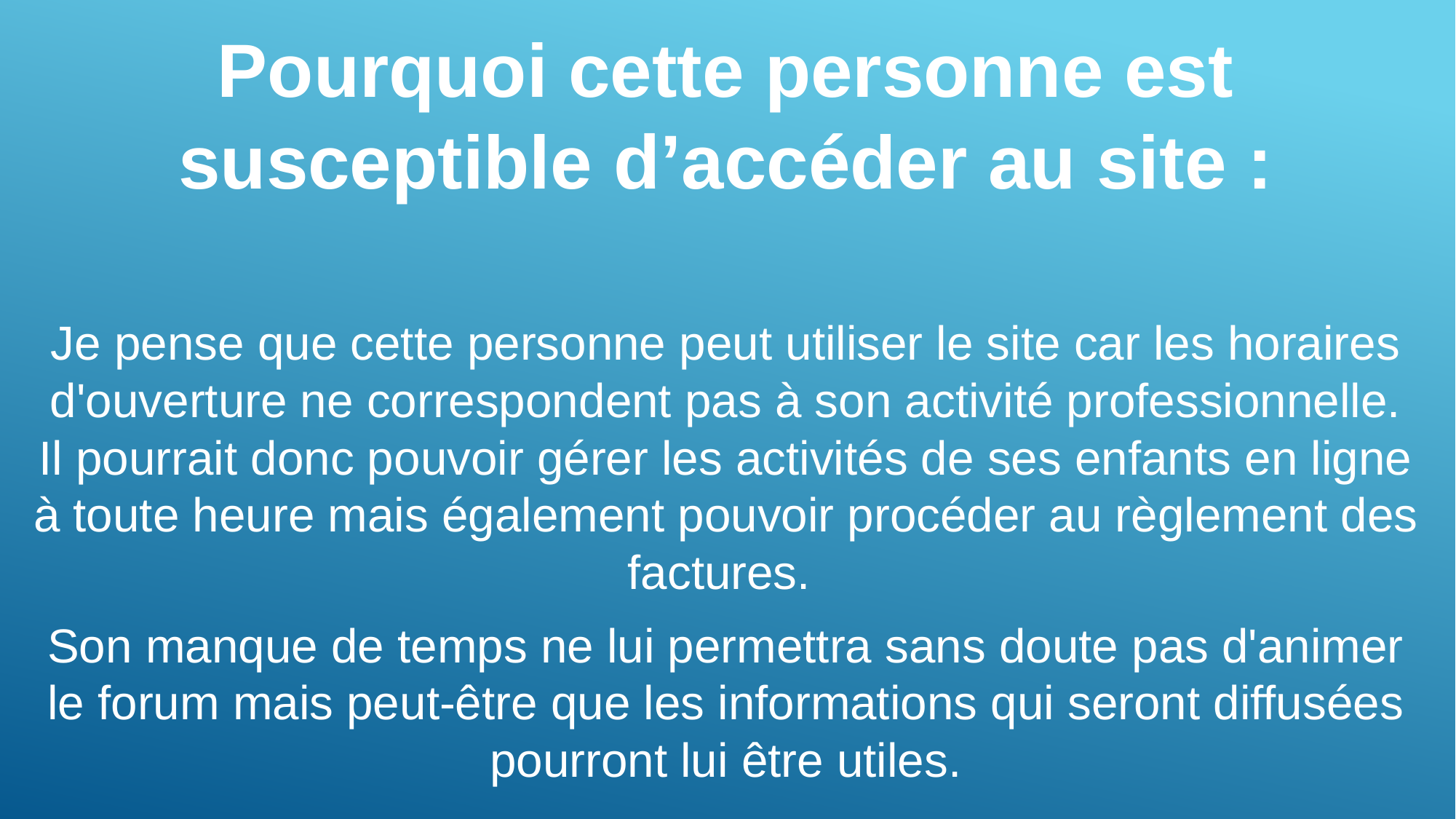

Pourquoi cette personne est susceptible d’accéder au site :

Je pense que cette personne peut utiliser le site car les horaires d'ouverture ne correspondent pas à son activité professionnelle. Il pourrait donc pouvoir gérer les activités de ses enfants en ligne à toute heure mais également pouvoir procéder au règlement des factures.
Son manque de temps ne lui permettra sans doute pas d'animer le forum mais peut-être que les informations qui seront diffusées pourront lui être utiles.